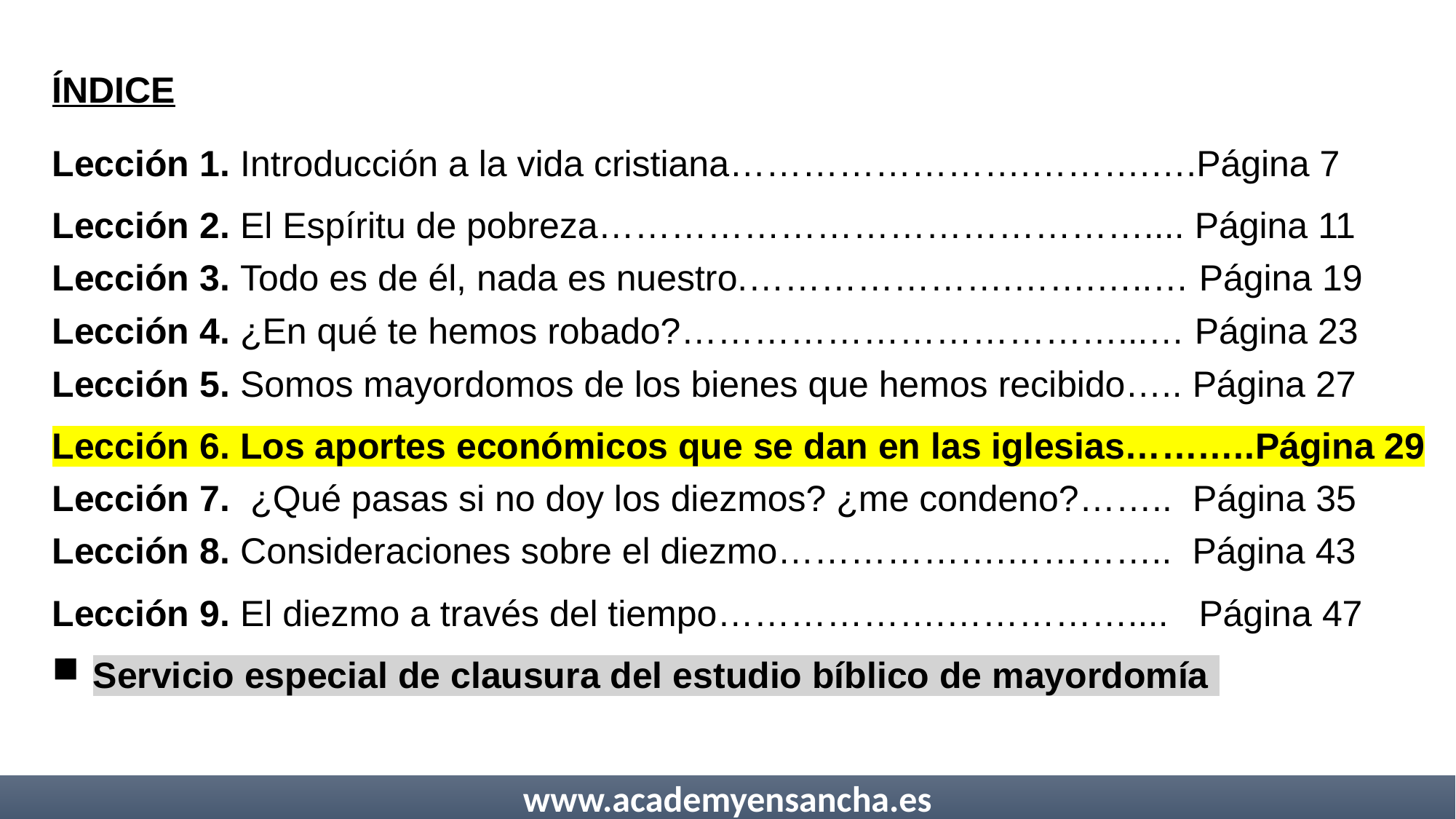

ÍNDICE
Lección 1. Introducción a la vida cristiana…………………….……….….Página 7
Lección 2. El Espíritu de pobreza……………………………………….... Página 11
Lección 3. Todo es de él, nada es nuestro.………………….…….…..… Página 19
Lección 4. ¿En qué te hemos robado?………………………………...… Página 23
Lección 5. Somos mayordomos de los bienes que hemos recibido….. Página 27
Lección 6. Los aportes económicos que se dan en las iglesias………..Página 29
Lección 7.  ¿Qué pasas si no doy los diezmos? ¿me condeno?……..  Página 35
Lección 8. Consideraciones sobre el diezmo……………….…………..  Página 43
Lección 9. El diezmo a través del tiempo……………….……………....   Página 47
Servicio especial de clausura del estudio bíblico de mayordomía